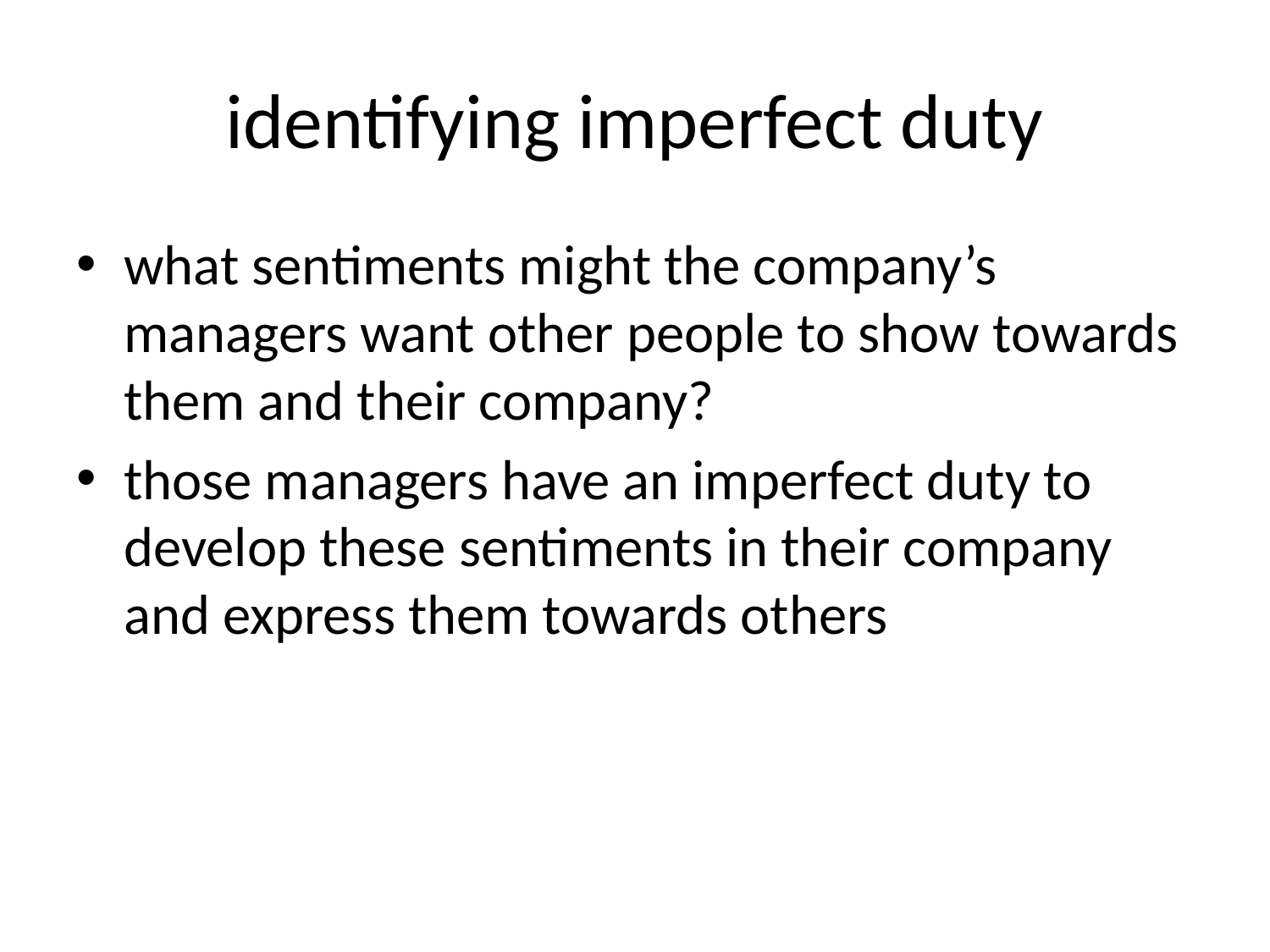

# identifying imperfect duty
what sentiments might the company’s managers want other people to show towards them and their company?
those managers have an imperfect duty to develop these sentiments in their company and express them towards others